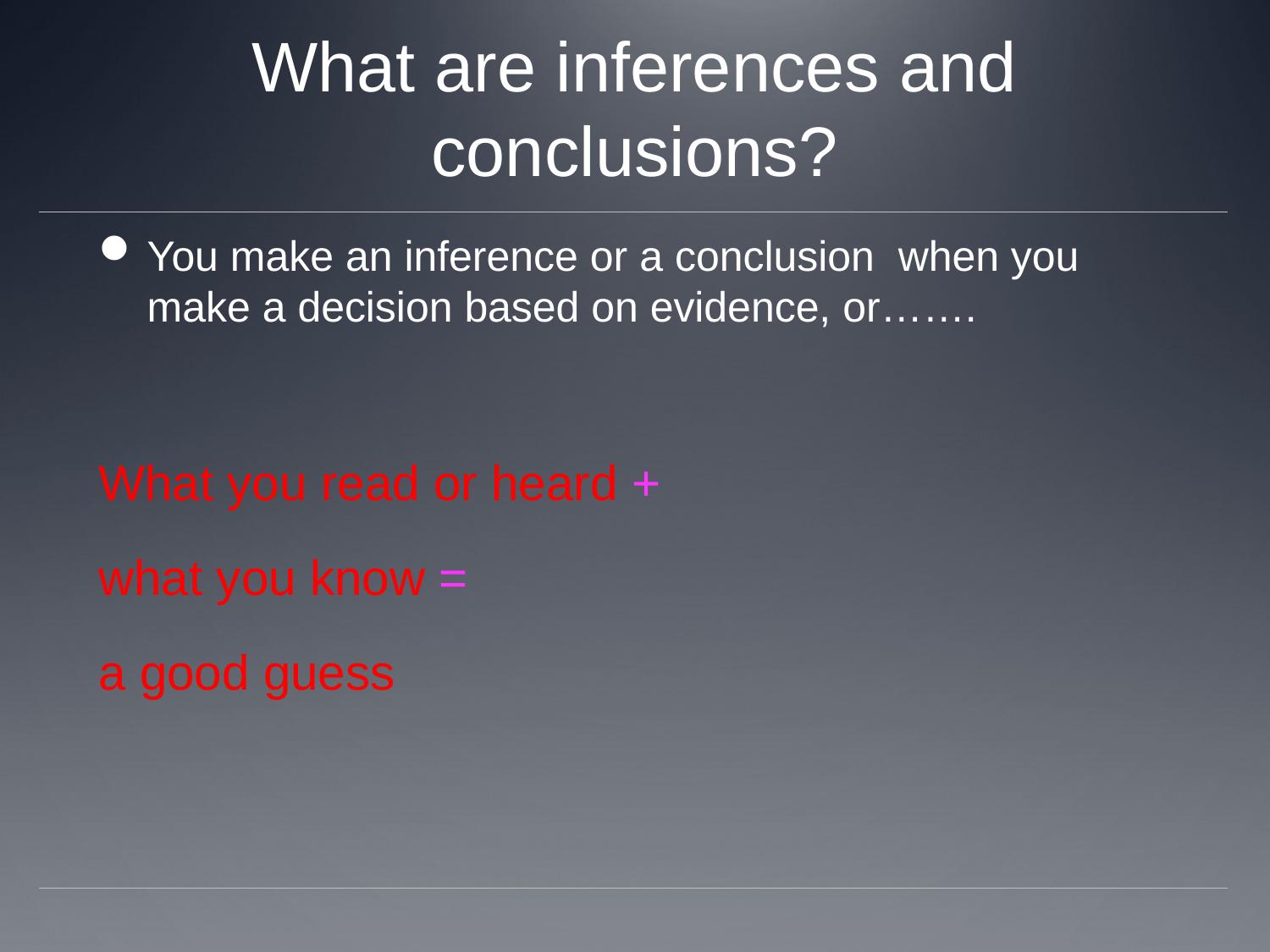

# What are inferences and conclusions?
You make an inference or a conclusion  when you make a decision based on evidence, or…….

What you read or heard +
what you know =
a good guess